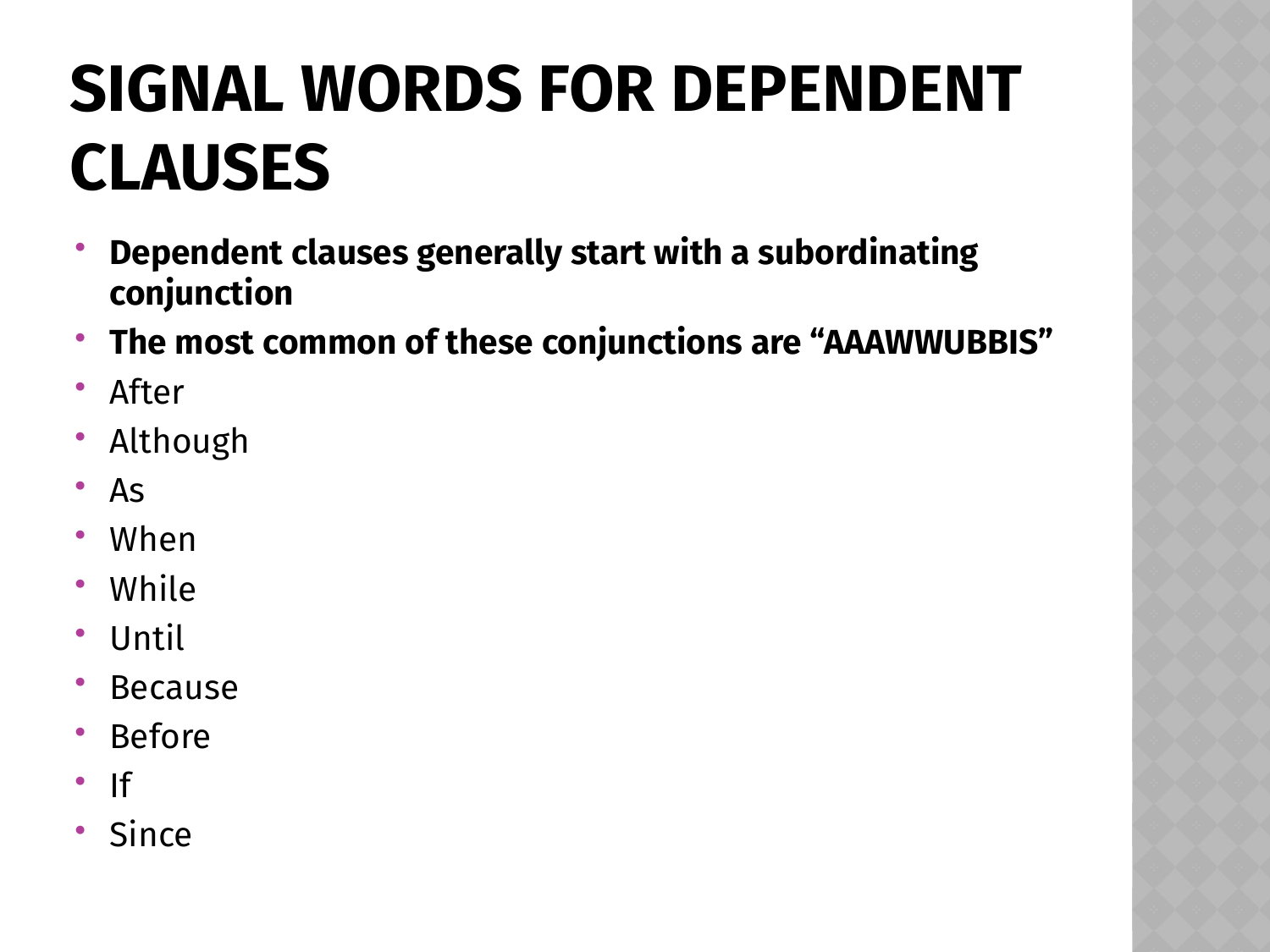

# Signal words for Dependent Clauses
Dependent clauses generally start with a subordinating conjunction
The most common of these conjunctions are “AAAWWUBBIS”
After
Although
As
When
While
Until
Because
Before
If
Since